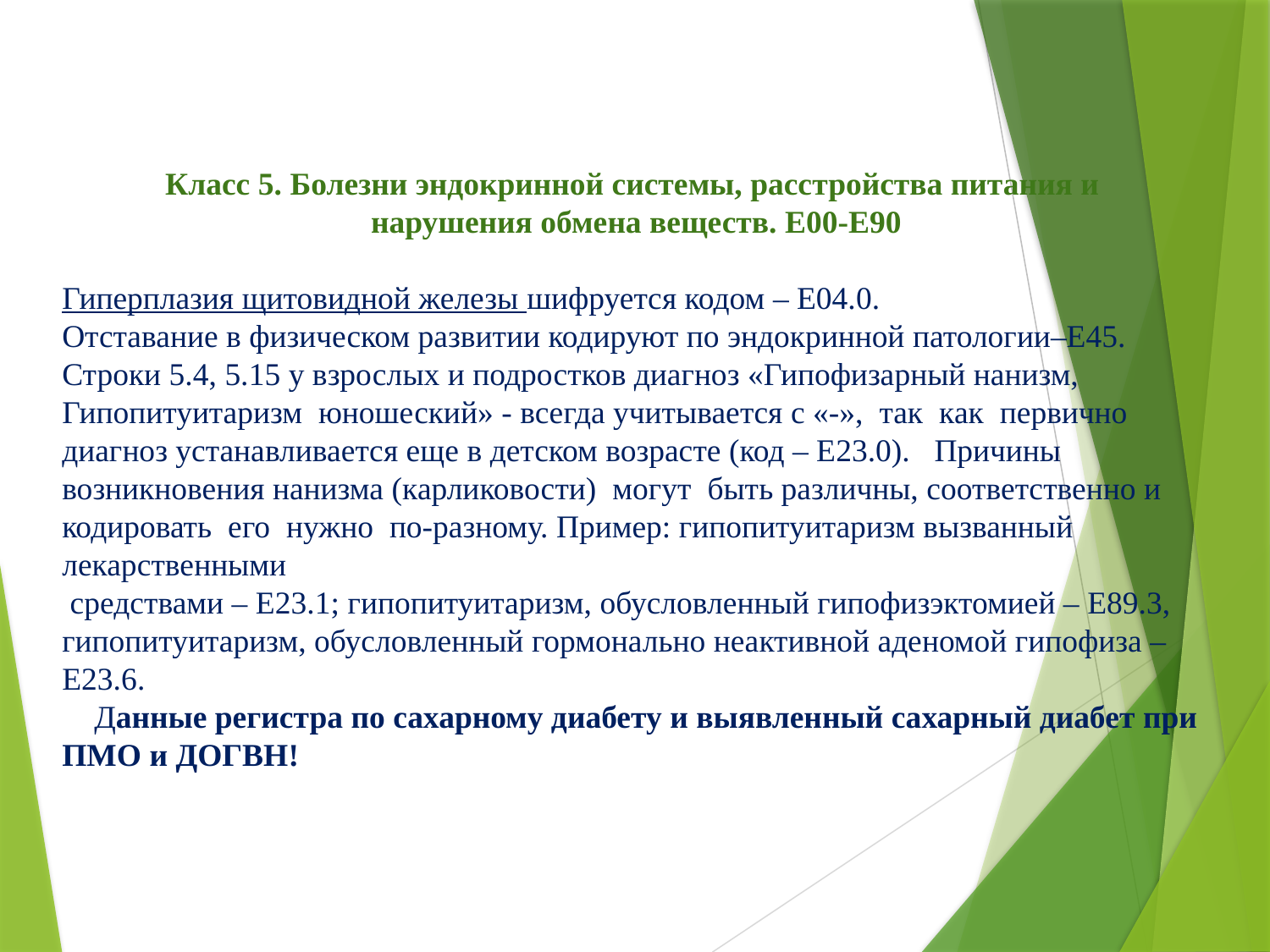

Класс 5. Болезни эндокринной системы, расстройства питания и
 нарушения обмена веществ. Е00-Е90
Гиперплазия щитовидной железы шифруется кодом – E04.0.
Отставание в физическом развитии кодируют по эндокринной патологии–E45.
Строки 5.4, 5.15 у взрослых и подростков диагноз «Гипофизарный нанизм,
Гипопитуитаризм  юношеский» - всегда учитывается с «-»,  так  как  первично диагноз устанавливается еще в детском возрасте (код – Е23.0).   Причины возникновения нанизма (карликовости)  могут  быть различны, соответственно и кодировать  его  нужно  по-разному. Пример: гипопитуитаризм вызванный лекарственными
 средствами – Е23.1; гипопитуитаризм, обусловленный гипофизэктомией – Е89.3, гипопитуитаризм, обусловленный гормонально неактивной аденомой гипофиза – Е23.6.
    Данные регистра по сахарному диабету и выявленный сахарный диабет при ПМО и ДОГВН!